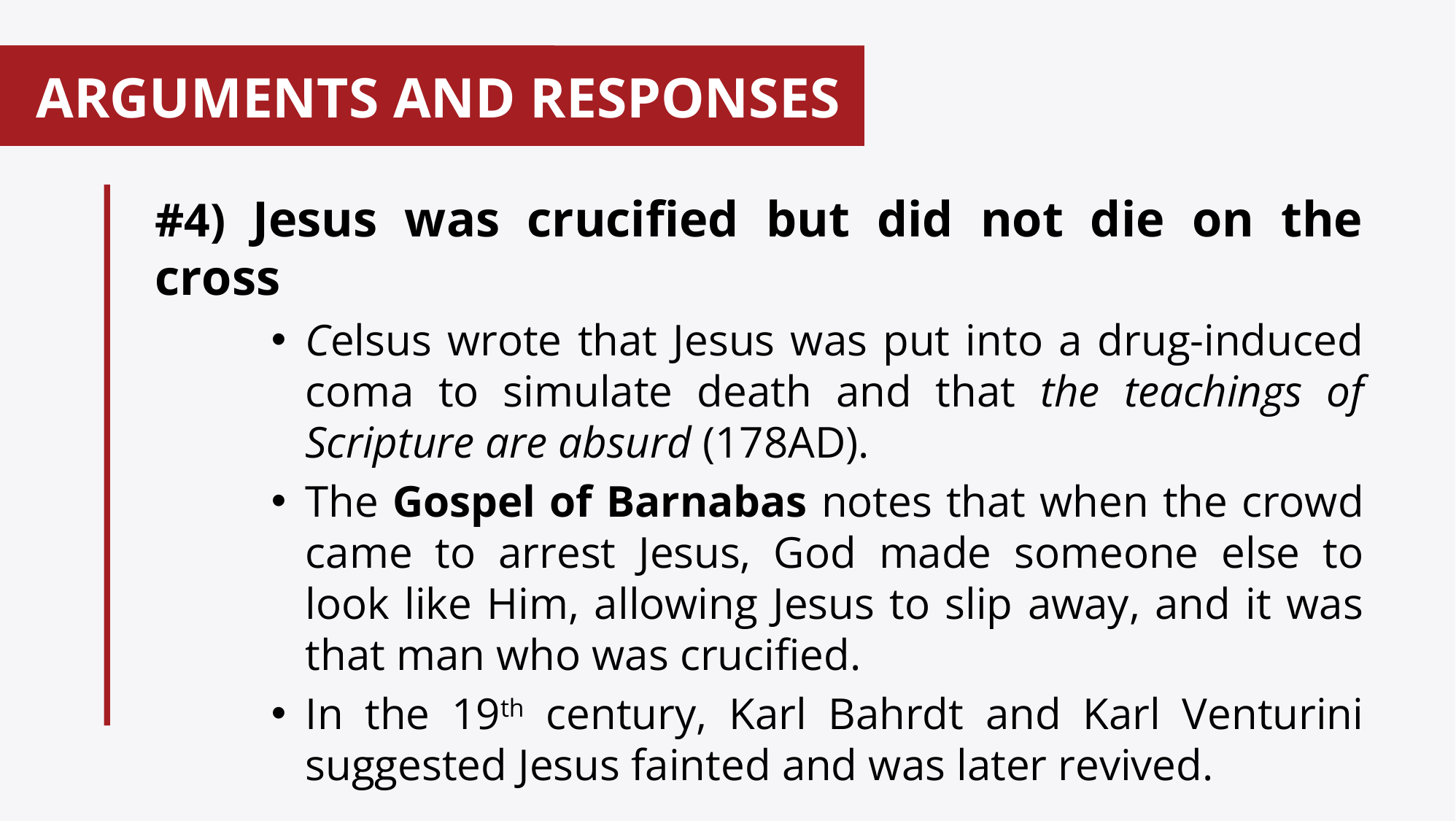

ARGUMENTS AND RESPONSES
#
#4) Jesus was crucified but did not die on the cross
Celsus wrote that Jesus was put into a drug-induced coma to simulate death and that the teachings of Scripture are absurd (178AD).
The Gospel of Barnabas notes that when the crowd came to arrest Jesus, God made someone else to look like Him, allowing Jesus to slip away, and it was that man who was crucified.
In the 19th century, Karl Bahrdt and Karl Venturini suggested Jesus fainted and was later revived.